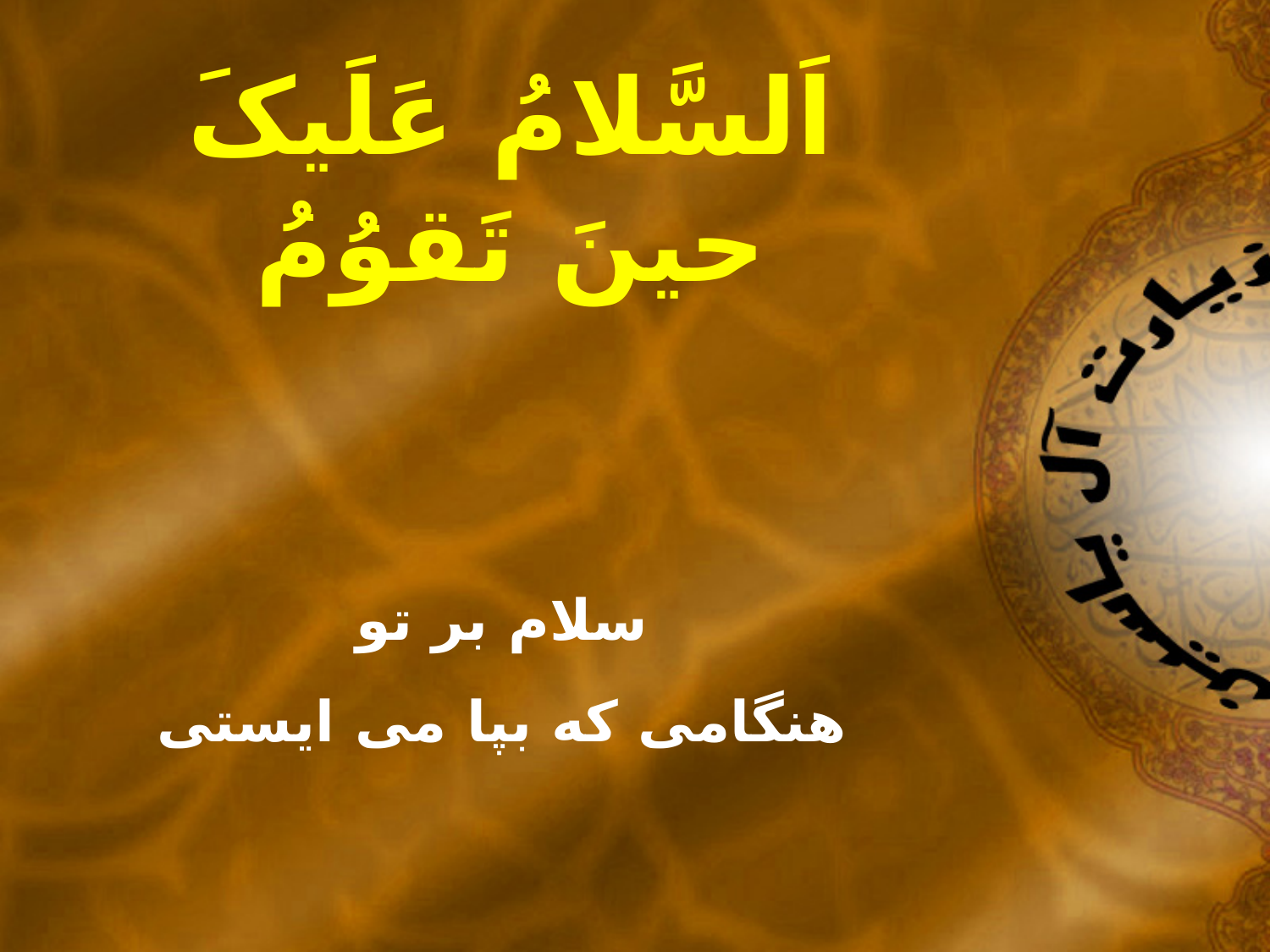

اَلسَّلامُ عَلَيکَ
حينَ تَقوُمُ
سلام بر تو
هنگامى که بپا مى ايستى